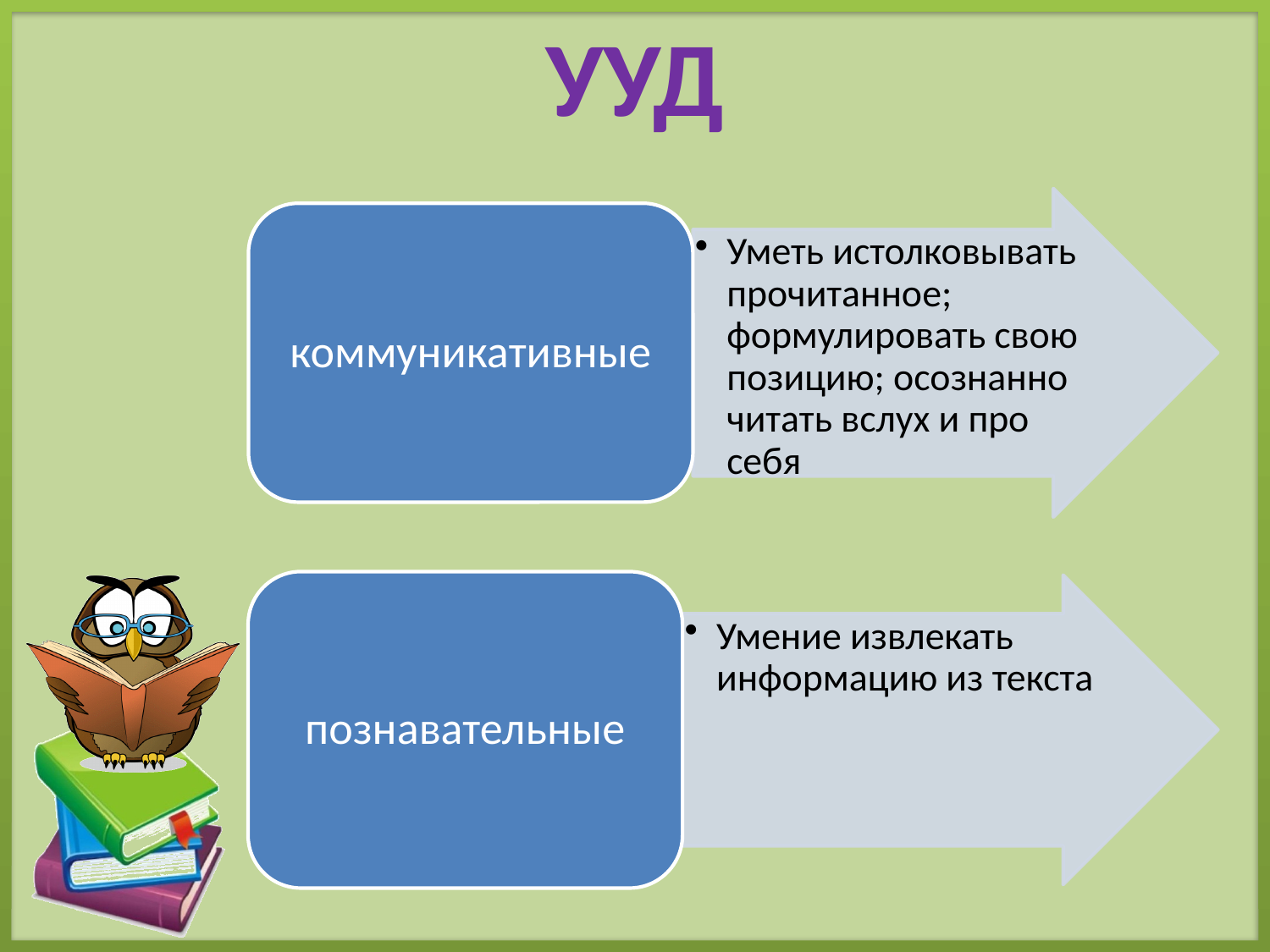

# УУД
Уметь истолковывать прочитанное; формулировать свою позицию; осознанно читать вслух и про себя
коммуникативные
Умение извлекать информацию из текста
познавательные